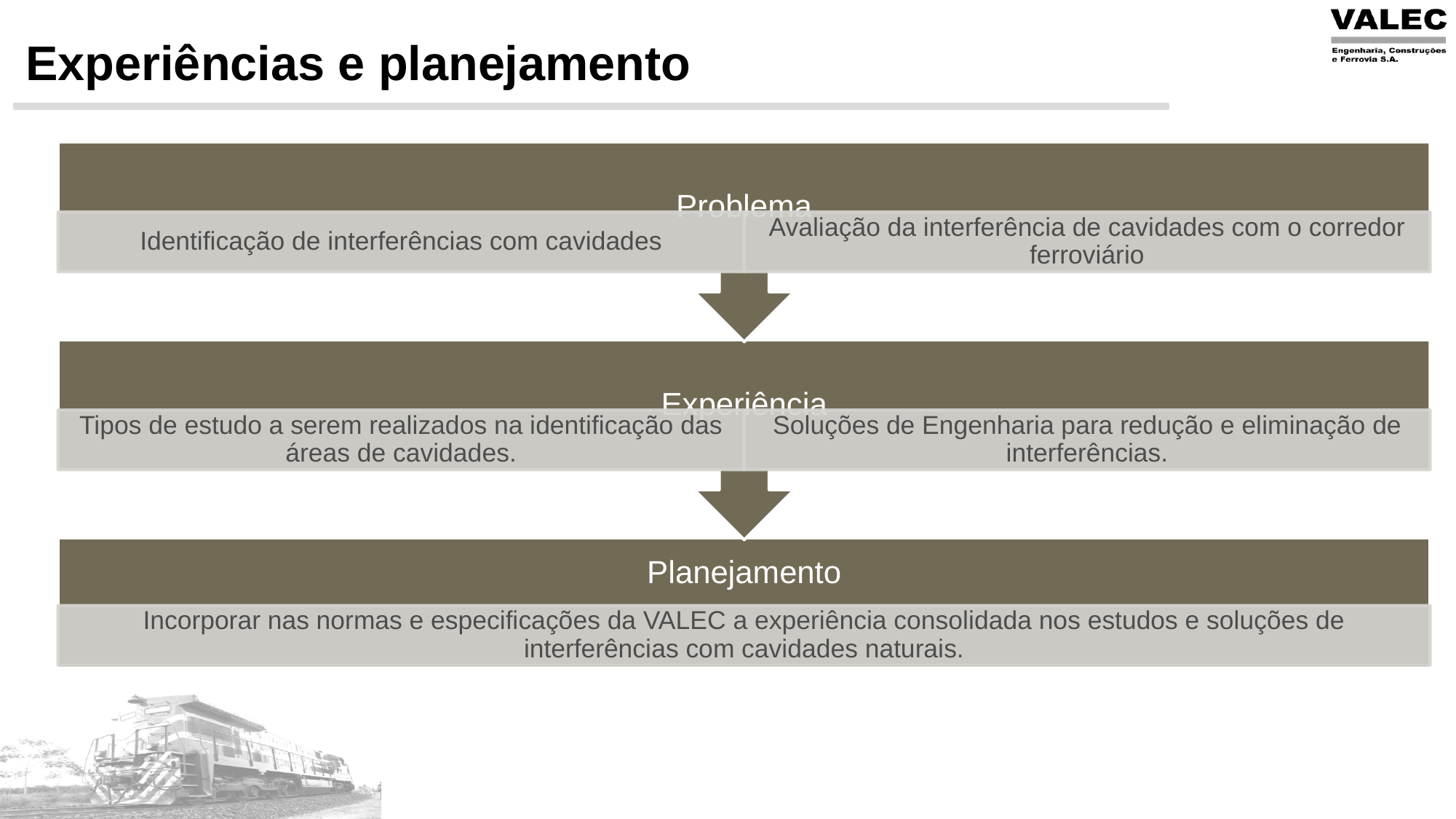

# Experiências e planejamento
Planejamento
Incorporar nas normas e especificações da VALEC a experiência consolidada nos estudos e soluções de interferências com cavidades naturais.
Experiência
Tipos de estudo a serem realizados na identificação das áreas de cavidades.
Soluções de Engenharia para redução e eliminação de interferências.
Problema
Identificação de interferências com cavidades
Avaliação da interferência de cavidades com o corredor ferroviário